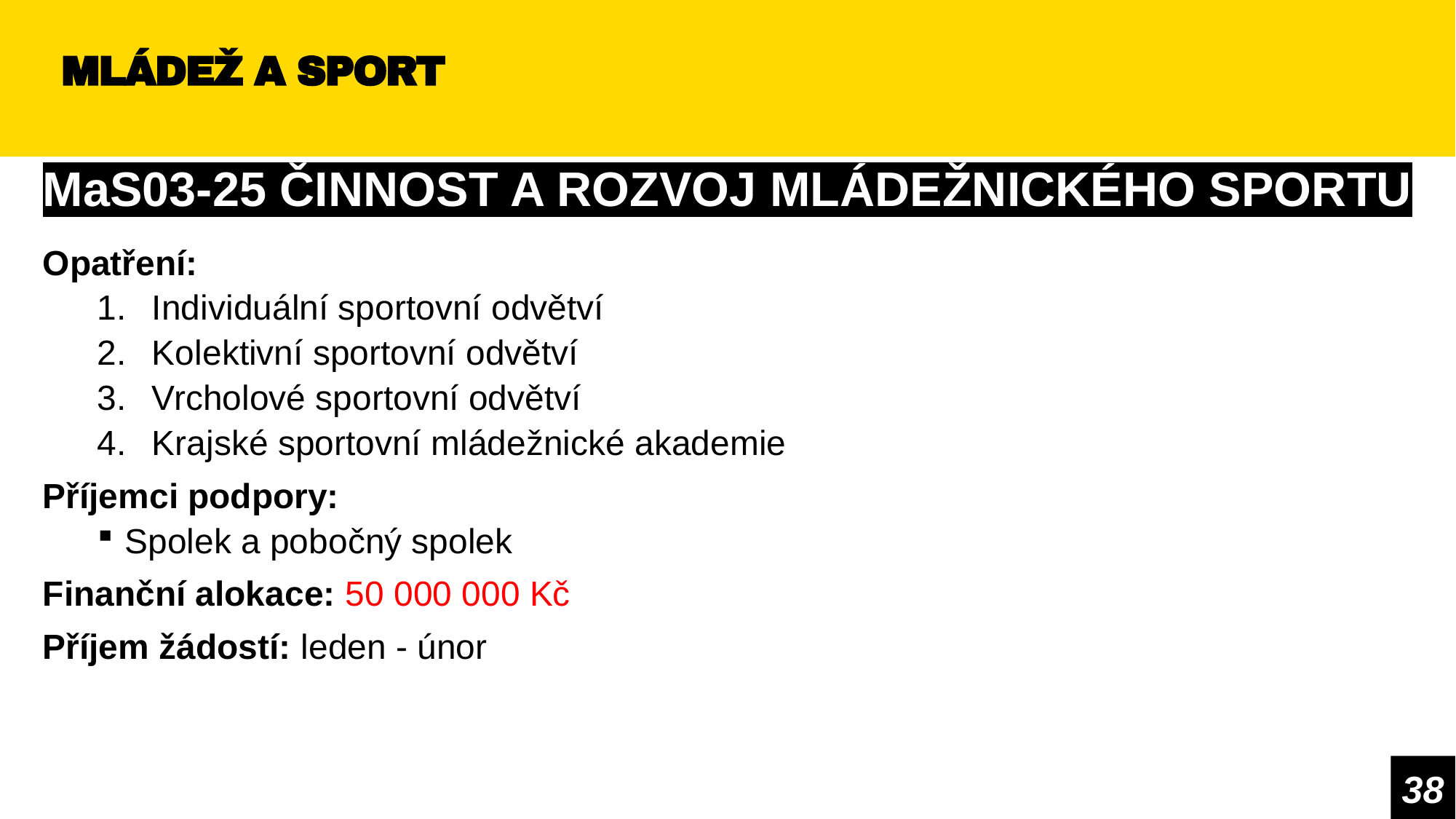

# MLÁDEŽ A SPORT
MaS03-25 ČINNOST A ROZVOJ MLÁDEŽNICKÉHO SPORTU
Opatření:
Individuální sportovní odvětví
Kolektivní sportovní odvětví
Vrcholové sportovní odvětví
Krajské sportovní mládežnické akademie
Příjemci podpory:
Spolek a pobočný spolek
Finanční alokace: 50 000 000 Kč
Příjem žádostí: leden - únor

38